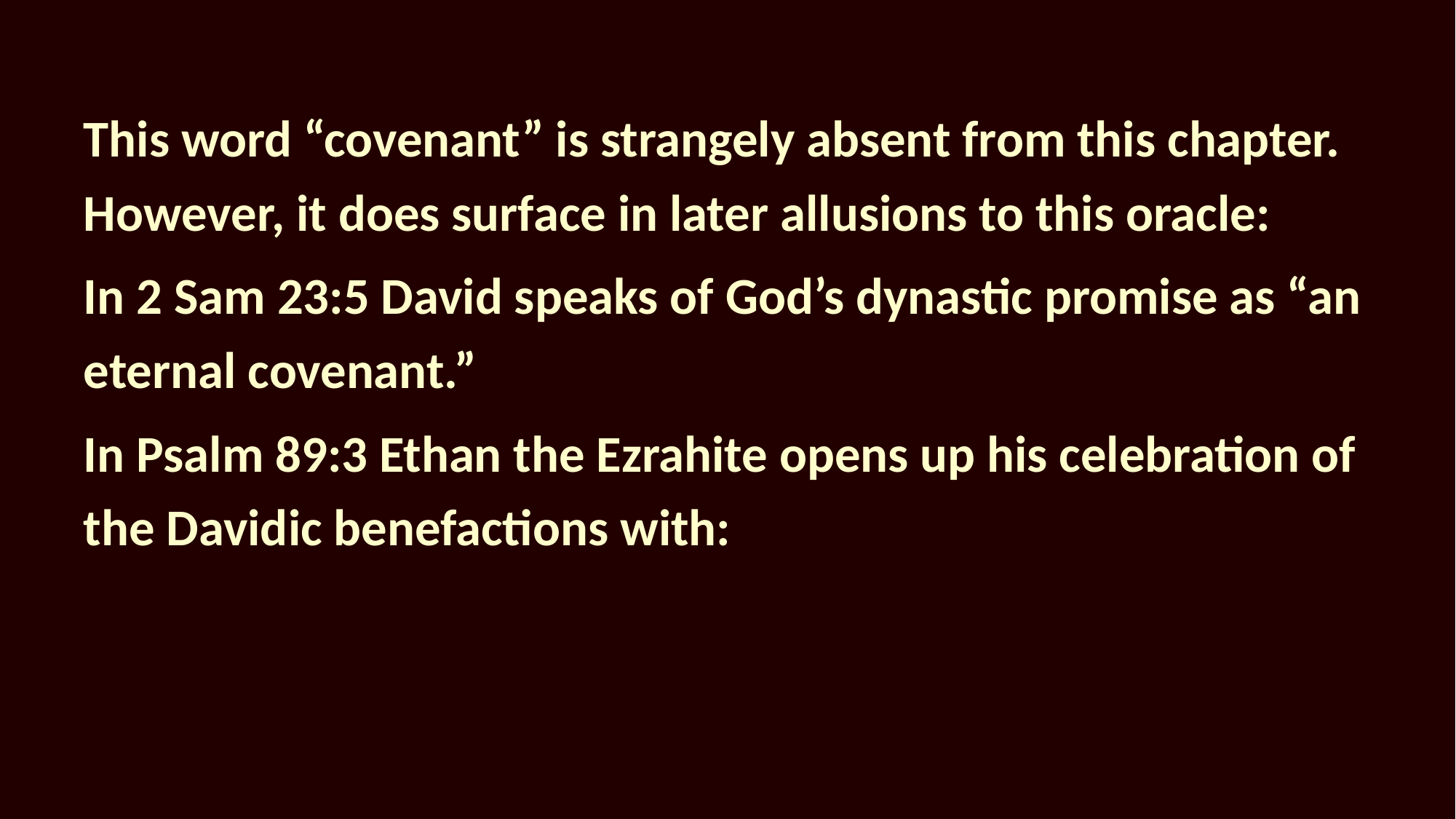

This word “covenant” is strangely absent from this chapter. However, it does surface in later allusions to this oracle:
In 2 Sam 23:5 David speaks of God’s dynastic promise as “an eternal covenant.”
In Psalm 89:3 Ethan the Ezrahite opens up his celebration of the Davidic benefactions with: